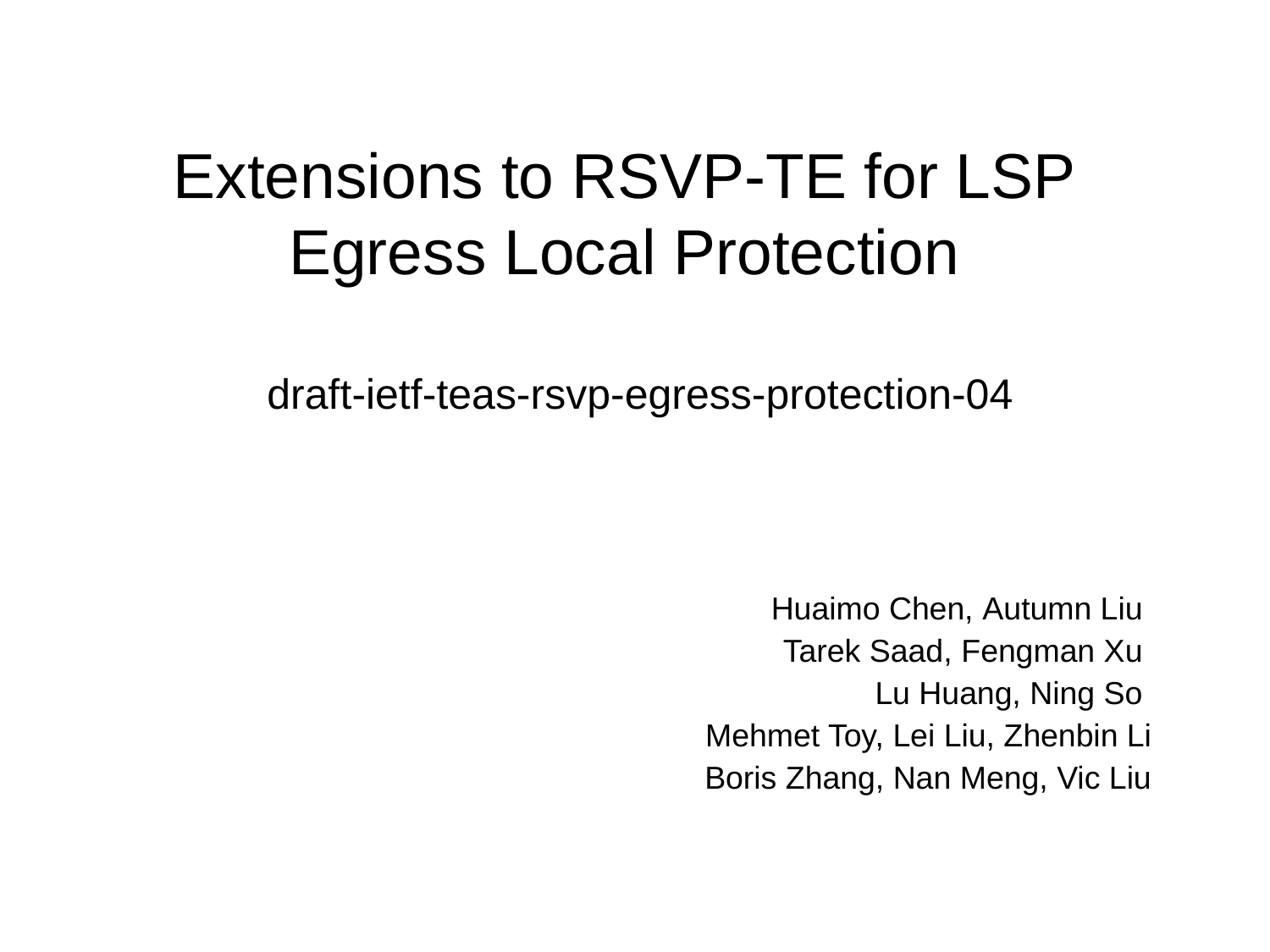

# Extensions to RSVP-TE for LSP Egress Local Protection
draft-ietf-teas-rsvp-egress-protection-04
Huaimo Chen, Autumn Liu
Tarek Saad, Fengman Xu
Lu Huang, Ning So
Mehmet Toy, Lei Liu, Zhenbin Li
Boris Zhang, Nan Meng, Vic Liu